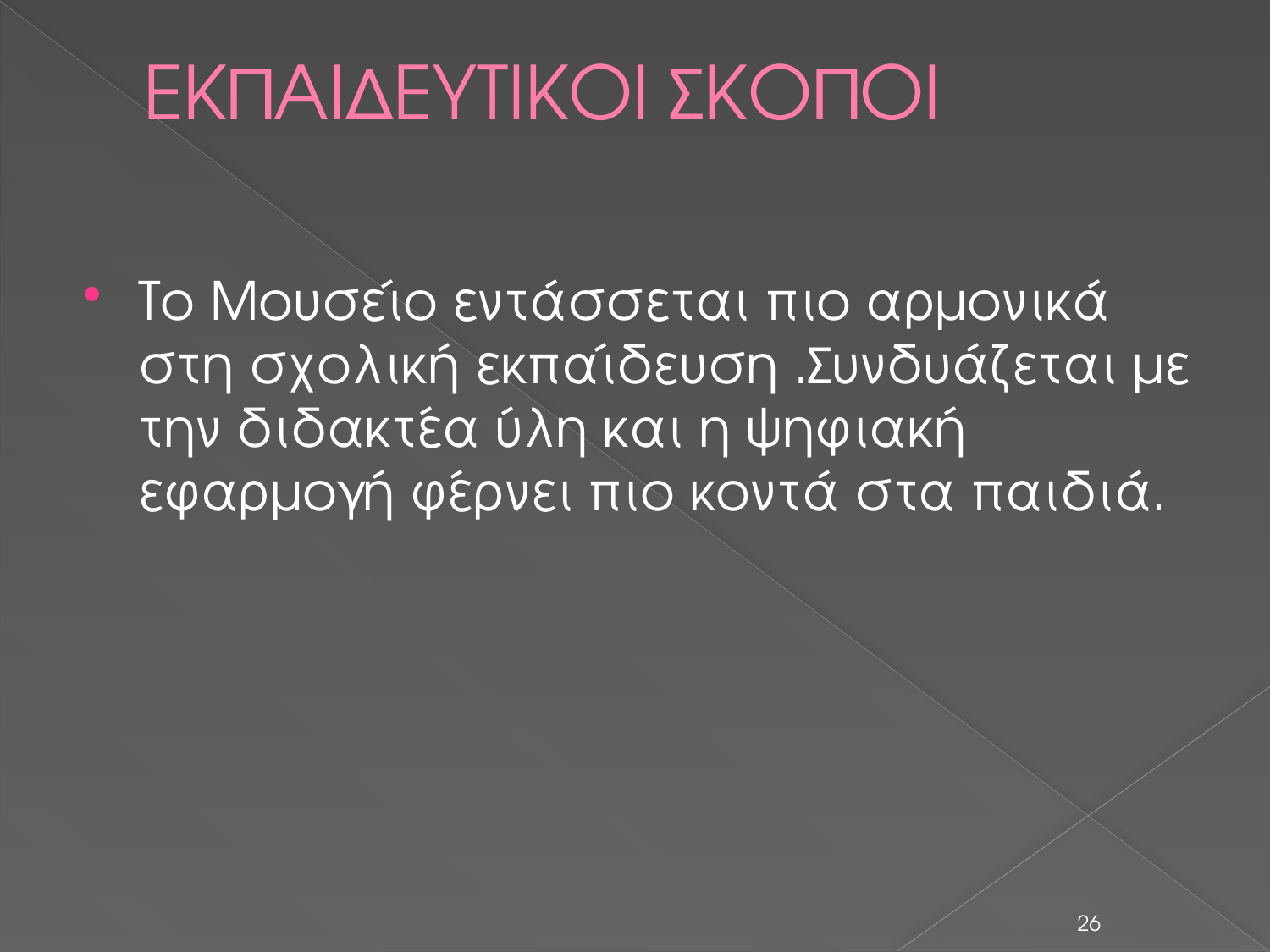

# ΕΚΠΑΙΔΕΥΤΙΚΟΙ ΣΚΟΠΟΙ
Το Μουσείο εντάσσεται πιο αρμονικά στη σχολική εκπαίδευση .Συνδυάζεται με την διδακτέα ύλη και η ψηφιακή εφαρμογή φέρνει πιο κοντά στα παιδιά.
26